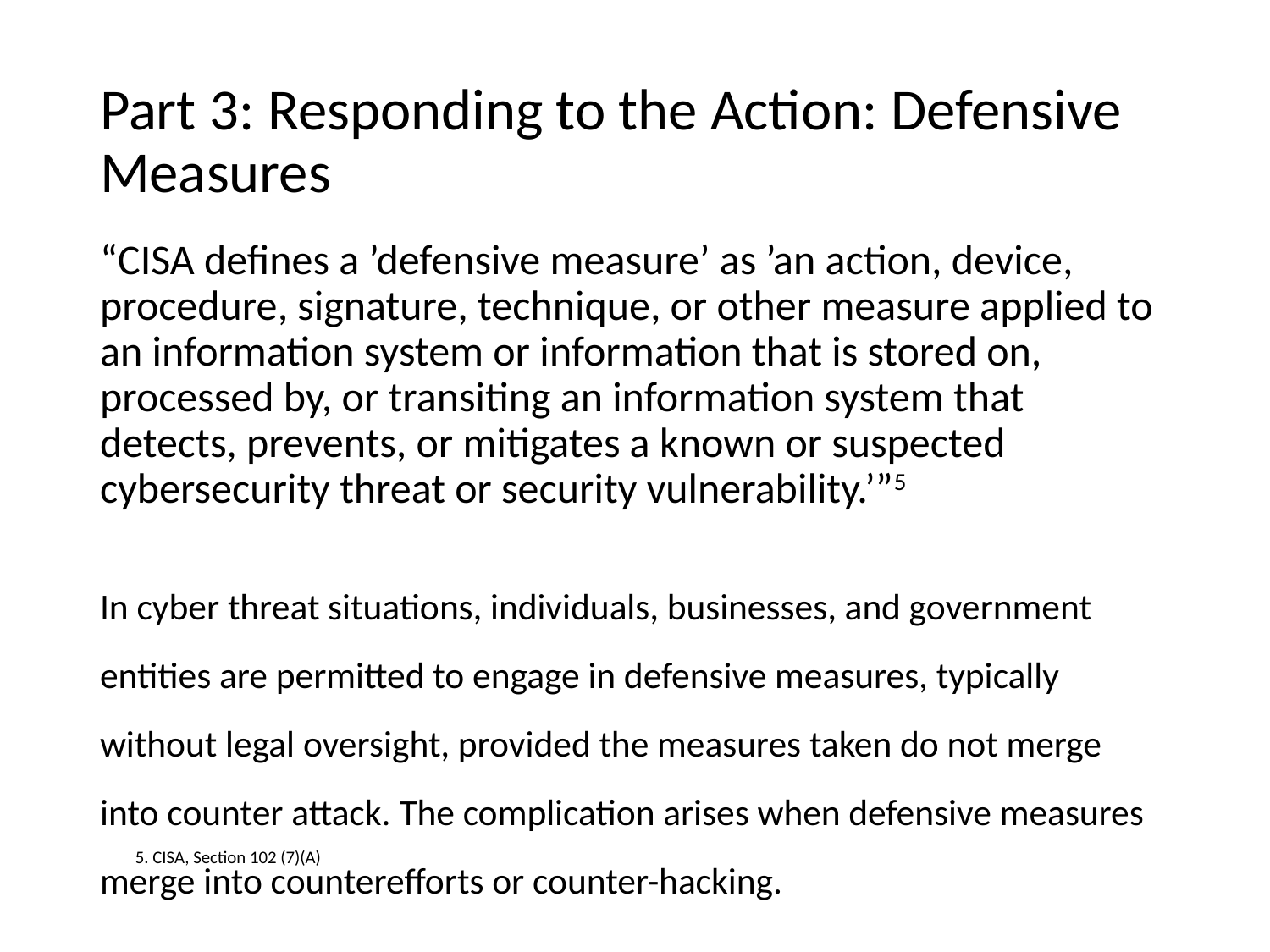

# Part 3: Responding to the Action: Defensive Measures

“CISA defines a ’defensive measure’ as ’an action, device, procedure, signature, technique, or other measure applied to an information system or information that is stored on, processed by, or transiting an information system that detects, prevents, or mitigates a known or suspected cybersecurity threat or security vulnerability.’”5

In cyber threat situations, individuals, businesses, and government entities are permitted to engage in defensive measures, typically without legal oversight, provided the measures taken do not merge into counter attack. The complication arises when defensive measures merge into counterefforts or counter-hacking.
5. CISA, Section 102 (7)(A)